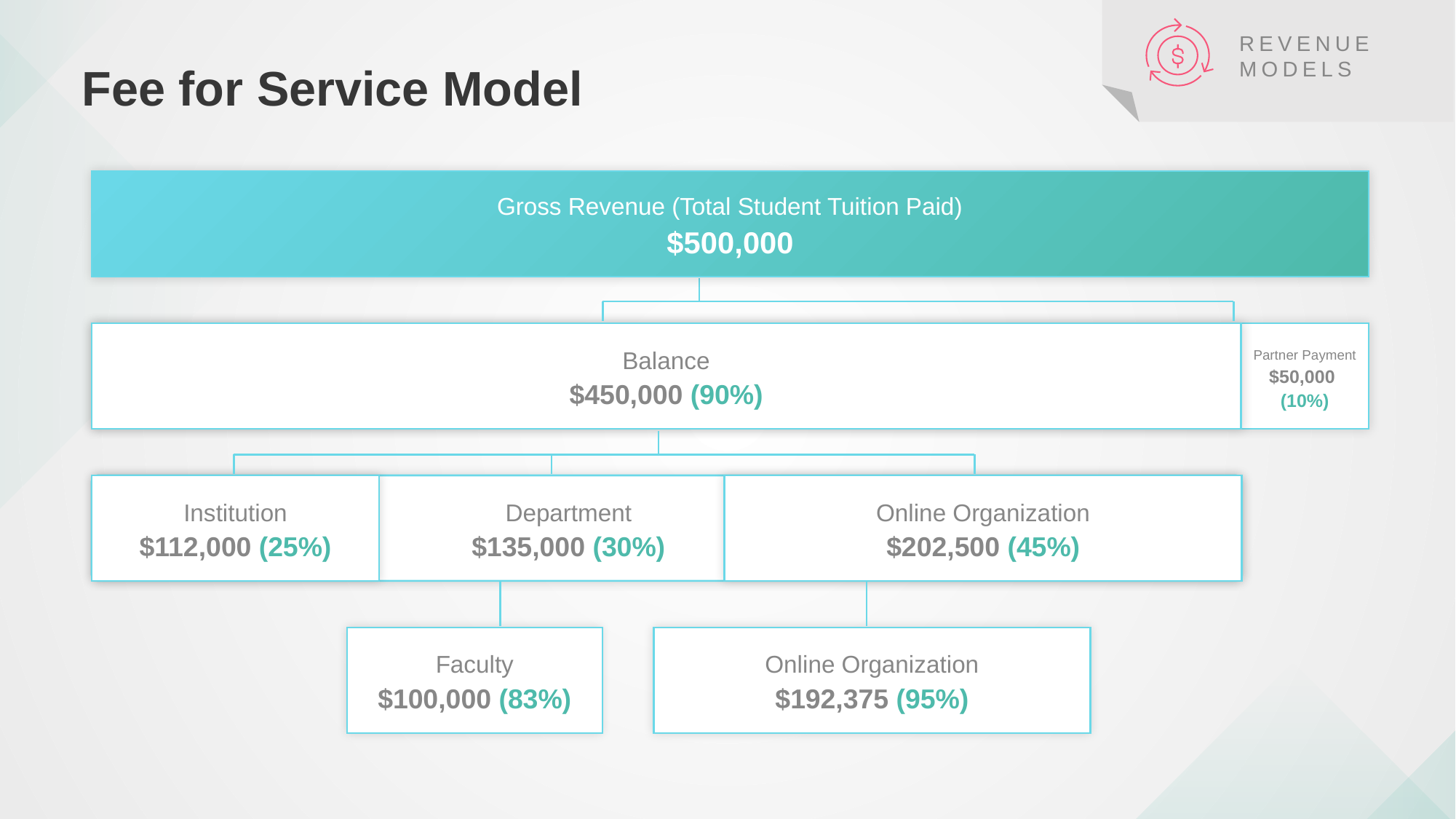

# Fee for Service Model
REVENUE
MODELS
Gross Revenue (Total Student Tuition Paid)
$500,000

Balance
$450,000 (90%)
Partner Payment
$50,000
(10%)
Department
$135,000 (30%)
Institution
$112,000 (25%)
Online Organization
$202,500 (45%)
Faculty
$100,000 (83%)
Online Organization
$192,375 (95%)